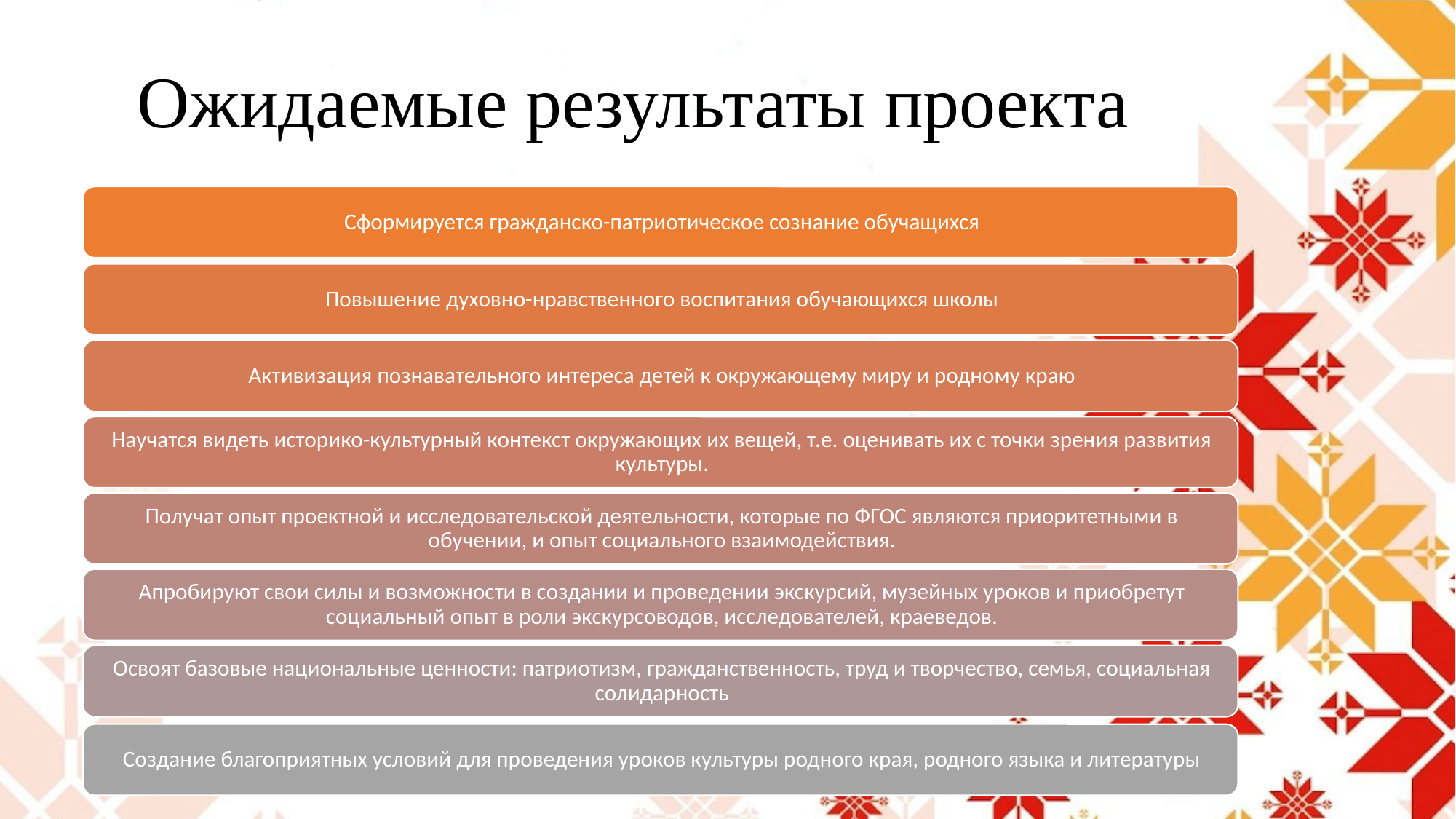

# Ожидаемые результаты проекта
Сформируется гражданско-патриотическое сознание обучащихся
Повышение духовно-нравственного воспитания обучающихся школы
Активизация познавательного интереса детей к окружающему миру и родному краю
Научатся видеть историко-культурный контекст окружающих их вещей, т.е. оценивать их с точки зрения развития культуры.
Получат опыт проектной и исследовательской деятельности, которые по ФГОС являются приоритетными в обучении, и опыт социального взаимодействия.
Апробируют свои силы и возможности в создании и проведении экскурсий, музейных уроков и приобретут социальный опыт в роли экскурсоводов, исследователей, краеведов.
Освоят базовые национальные ценности: патриотизм, гражданственность, труд и творчество, семья, социальная солидарность
Создание благоприятных условий для проведения уроков культуры родного края, родного языка и литературы